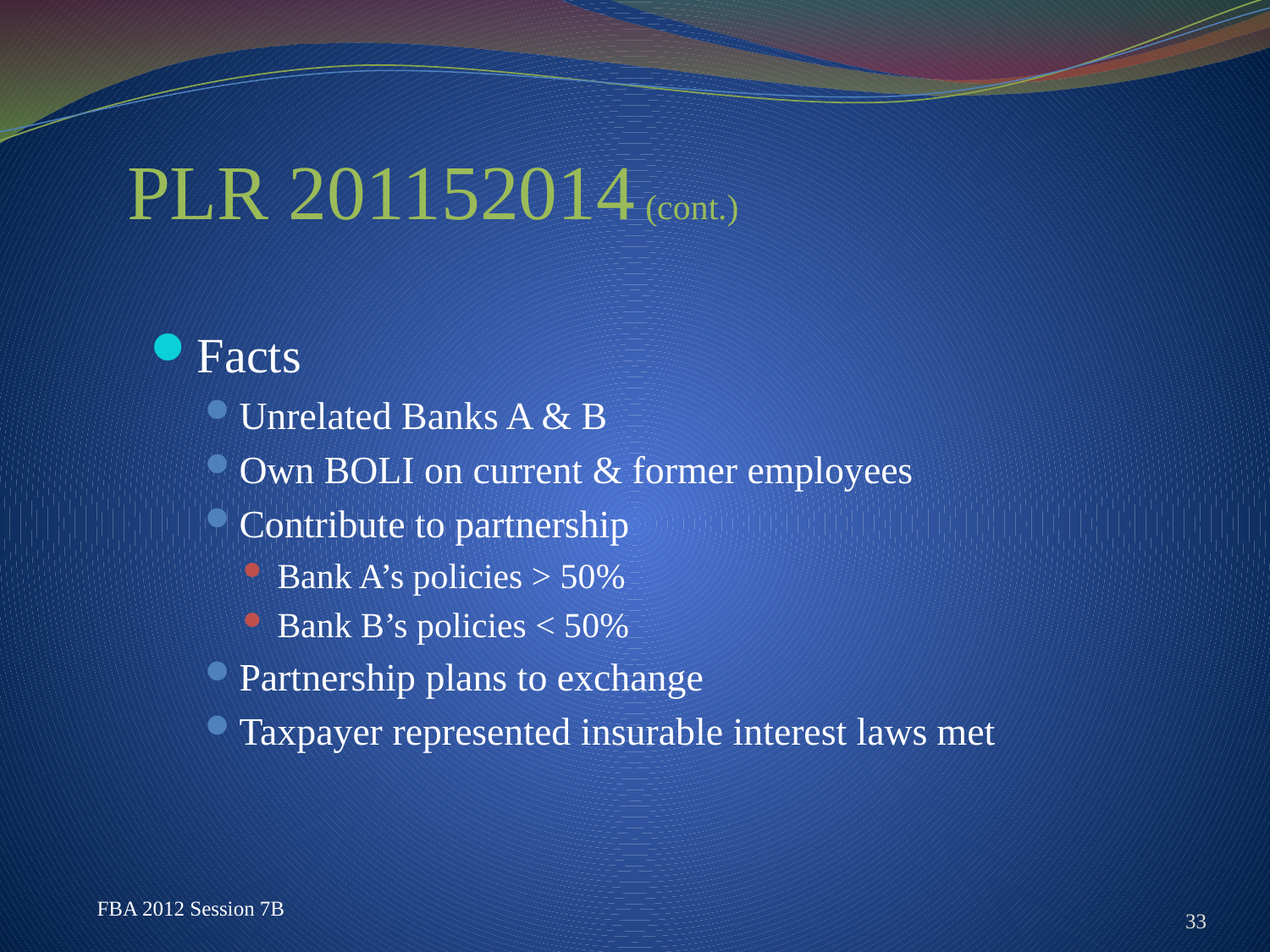

# PLR 201152014 (cont.)
Facts
Unrelated Banks A & B
Own BOLI on current & former employees
Contribute to partnership
Bank A’s policies > 50%
Bank B’s policies < 50%
Partnership plans to exchange
Taxpayer represented insurable interest laws met

33
FBA 2012 Session 7B